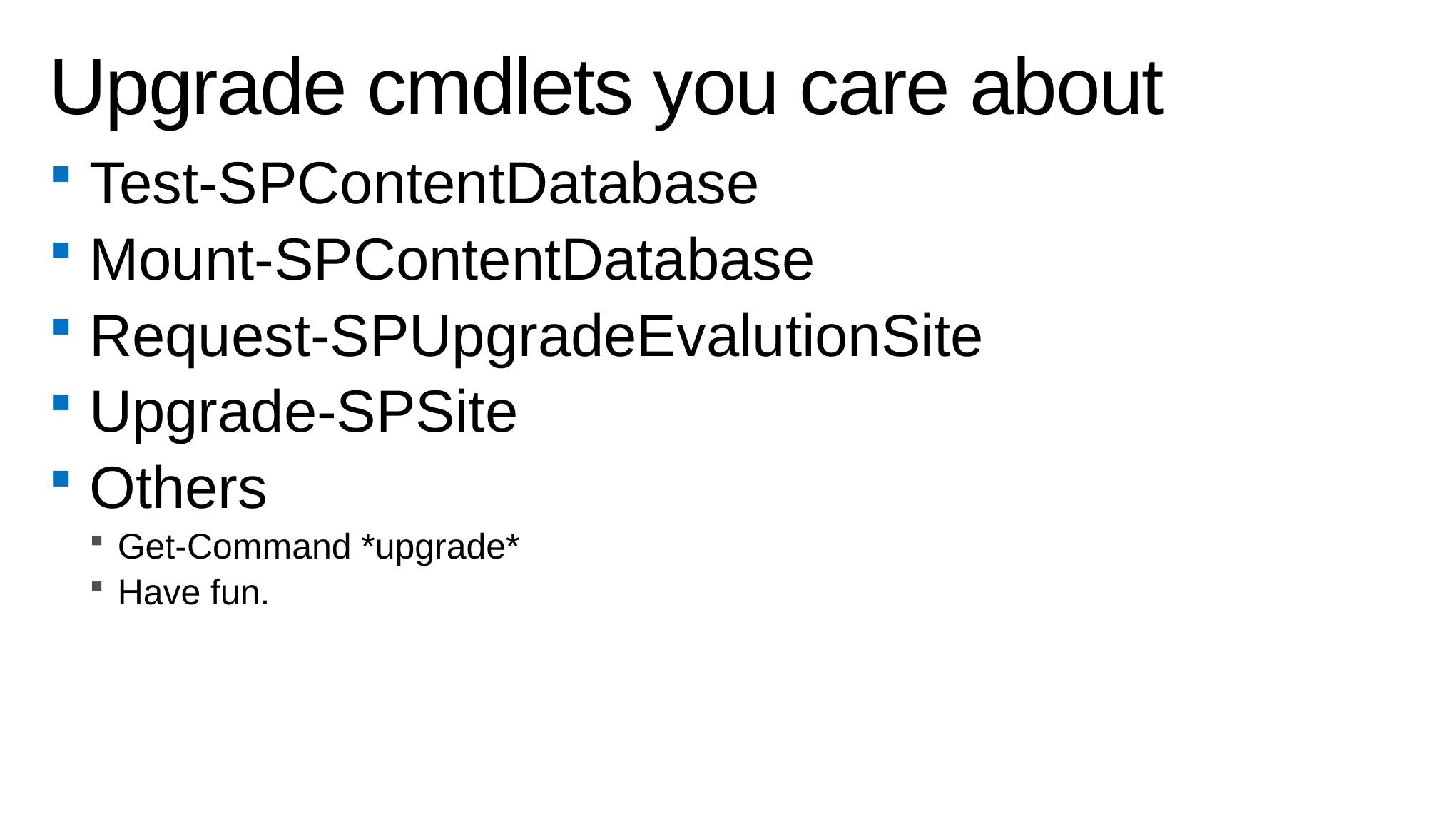

# Upgrade cmdlets you care about
Test-SPContentDatabase
Mount-SPContentDatabase
Request-SPUpgradeEvalutionSite
Upgrade-SPSite
Others
Get-Command *upgrade*
Have fun.